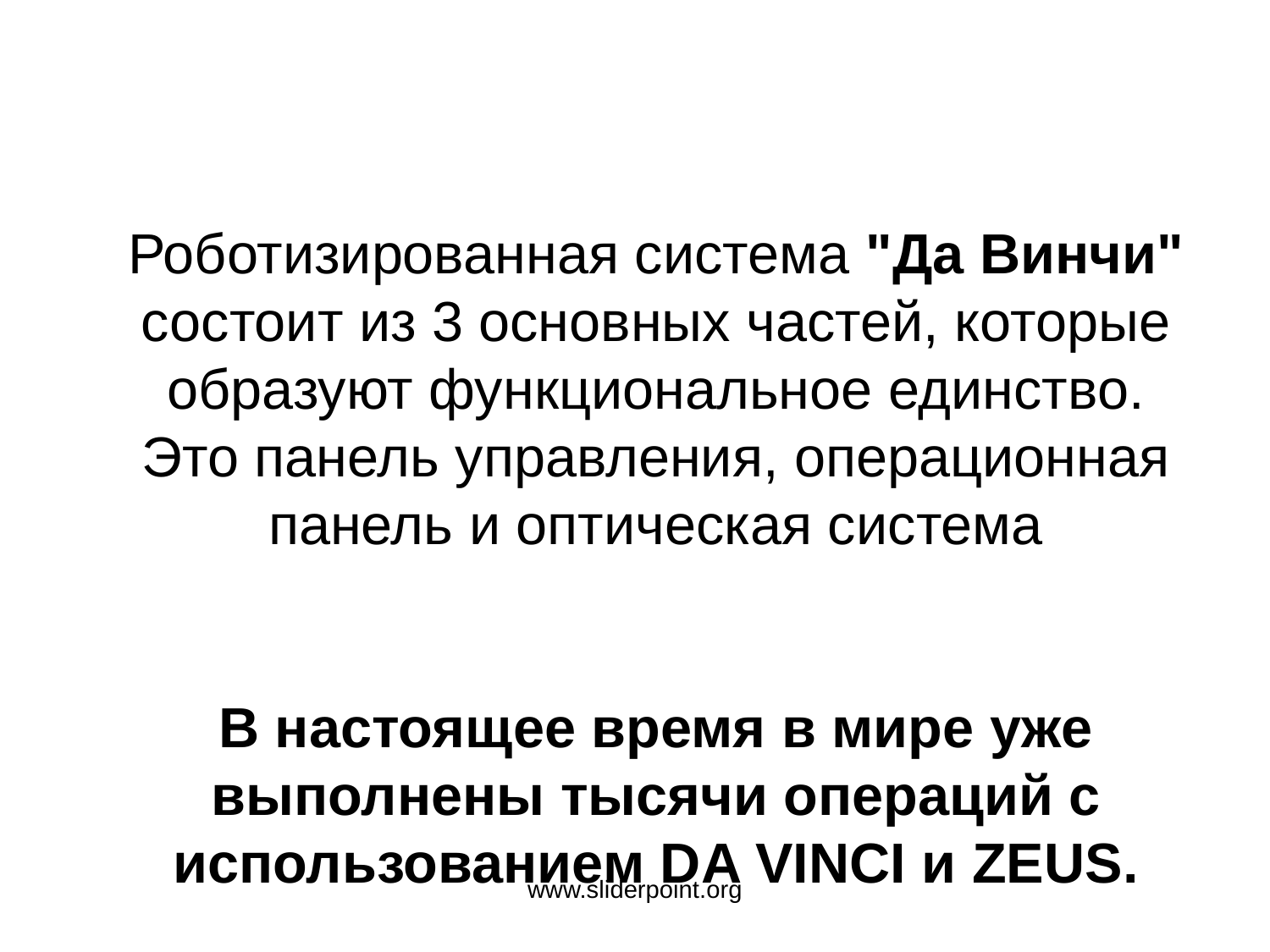

Роботизированная система "Да Винчи" состоит из 3 основных частей, которые образуют функциональное единство. Это панель управления, операционная панель и оптическая система

В настоящее время в мире уже выполнены тысячи операций с использованием DA VINCI и ZEUS.

www.sliderpoint.org